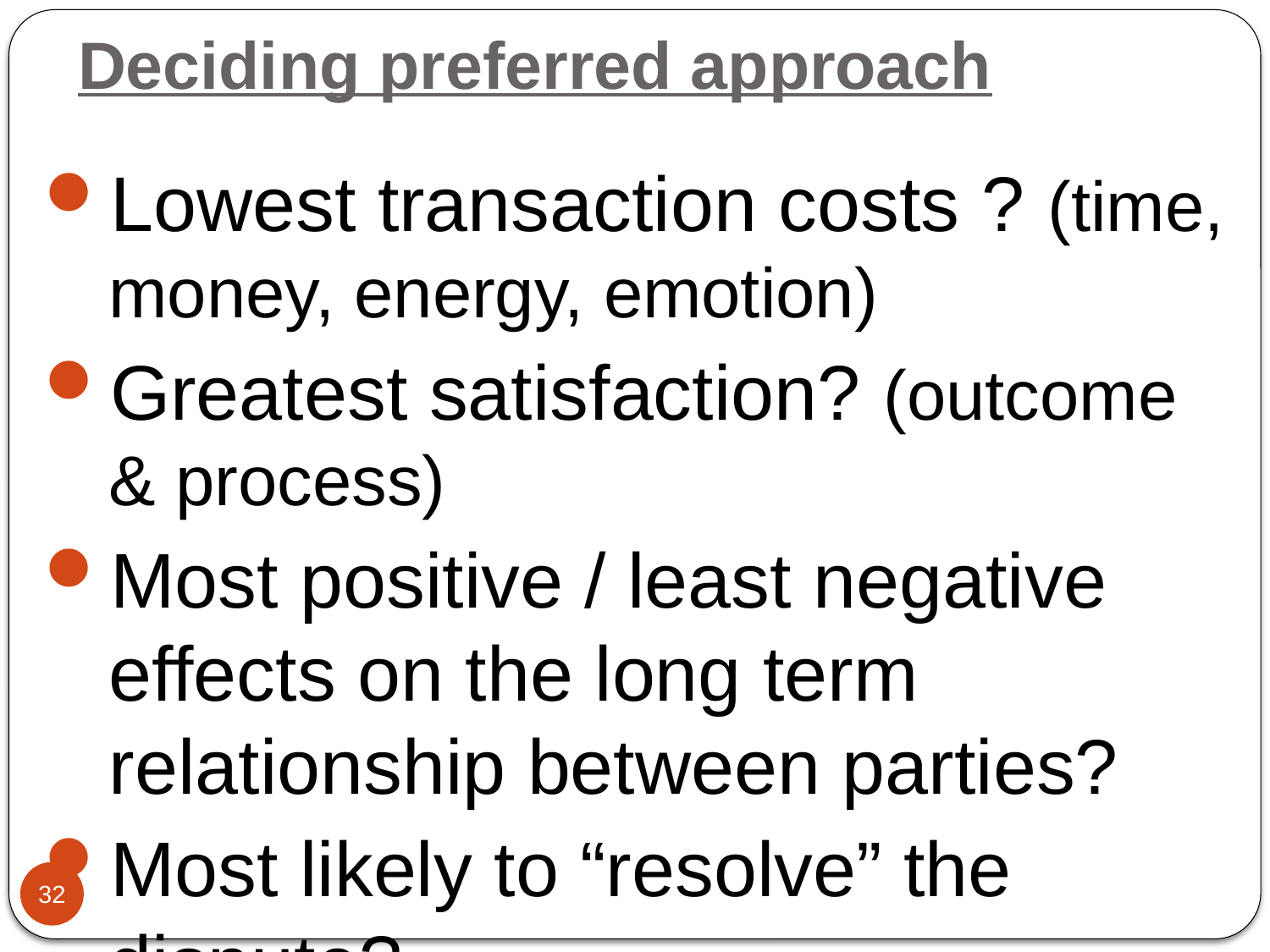

# Deciding preferred approach
Lowest transaction costs ? (time, money, energy, emotion)
Greatest satisfaction? (outcome & process)
Most positive / least negative effects on the long term relationship between parties?
Most likely to “resolve” the dispute?
32